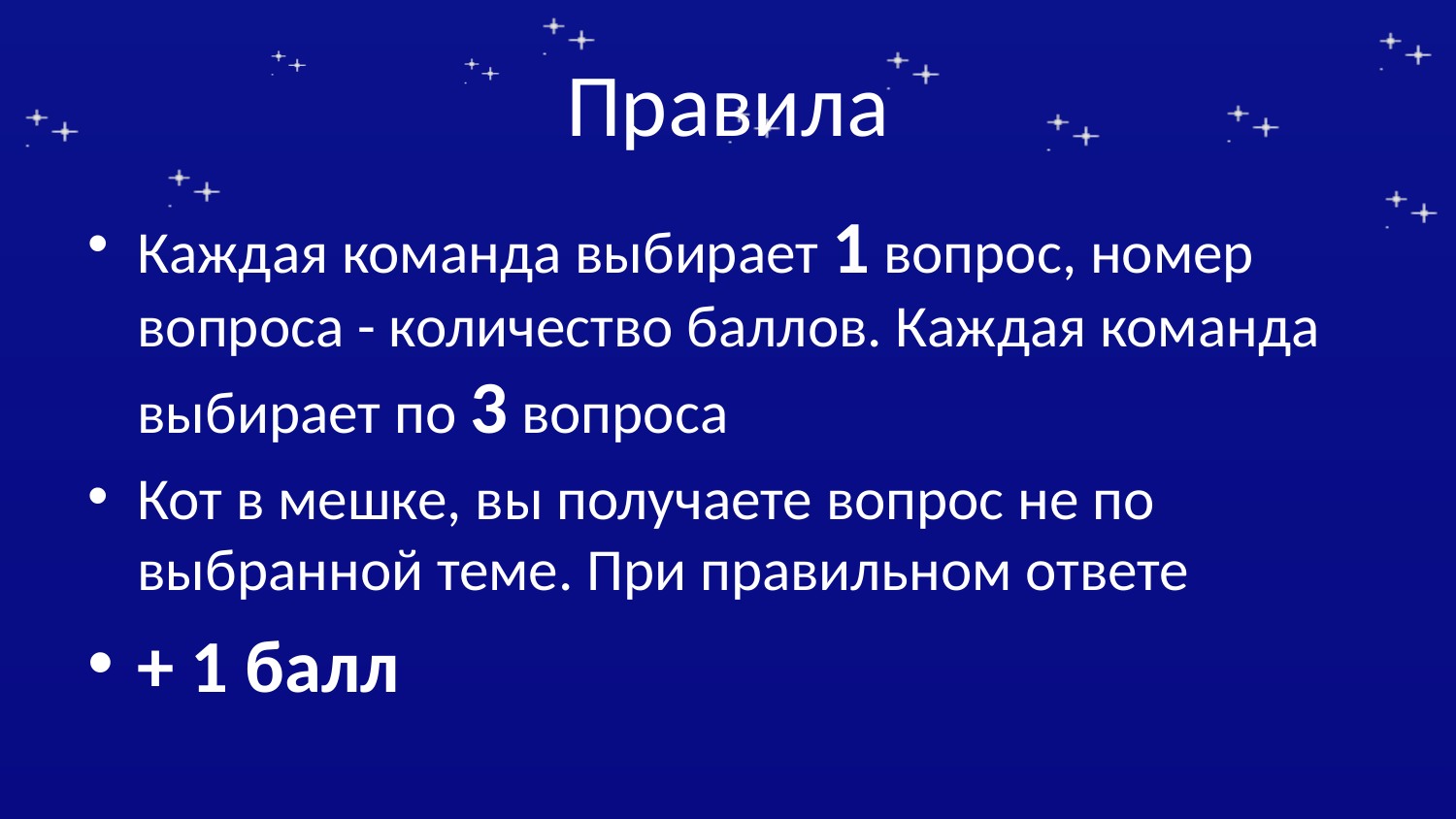

# Правила
Каждая команда выбирает 1 вопрос, номер вопроса - количество баллов. Каждая команда выбирает по 3 вопроса
Кот в мешке, вы получаете вопрос не по выбранной теме. При правильном ответе
+ 1 балл